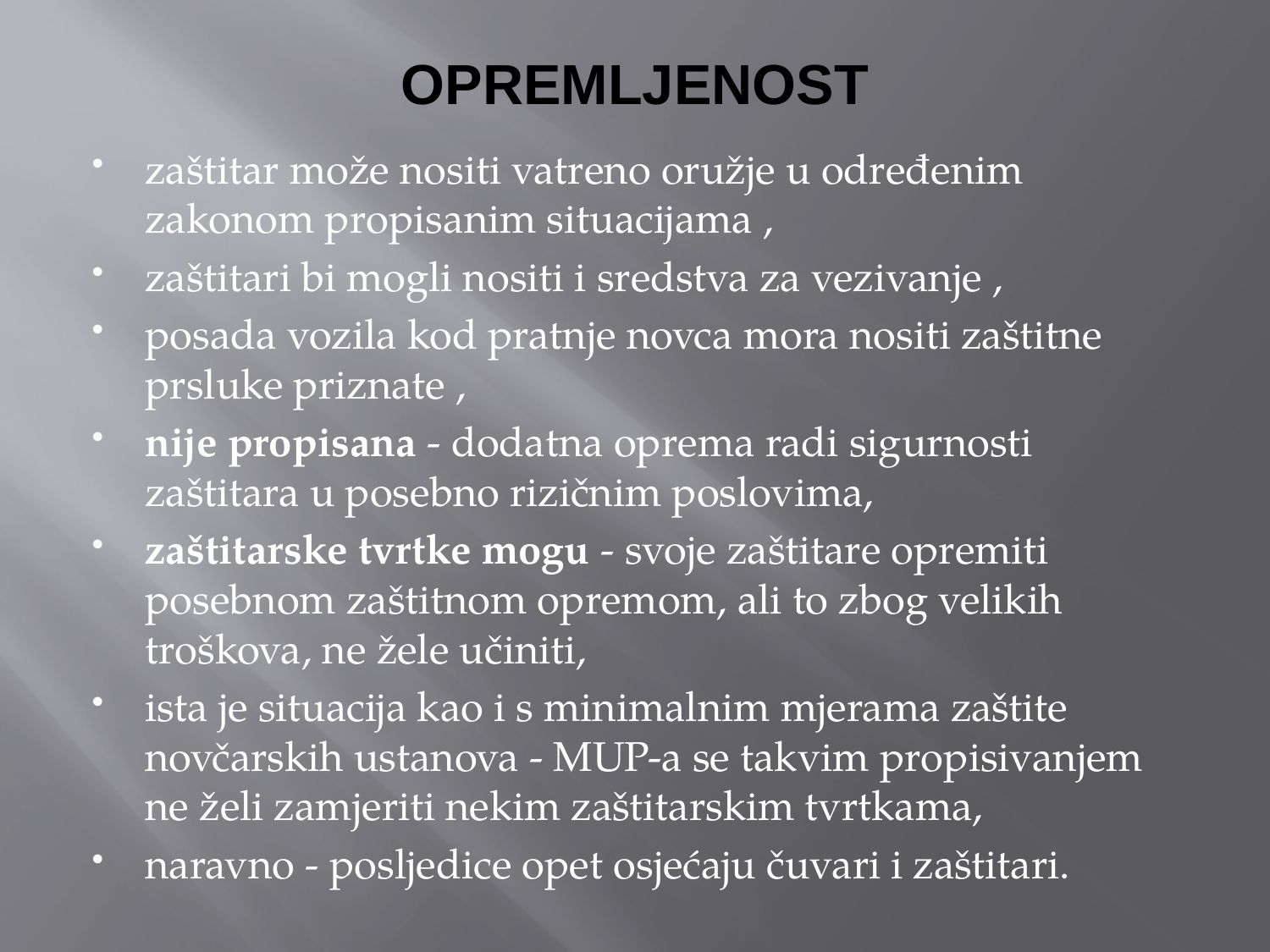

# OPREMLJENOST
zaštitar može nositi vatreno oružje u određenim zakonom propisanim situacijama ,
zaštitari bi mogli nositi i sredstva za vezivanje ,
posada vozila kod pratnje novca mora nositi zaštitne prsluke priznate ,
nije propisana - dodatna oprema radi sigurnosti zaštitara u posebno rizičnim poslovima,
zaštitarske tvrtke mogu - svoje zaštitare opremiti posebnom zaštitnom opremom, ali to zbog velikih troškova, ne žele učiniti,
ista je situacija kao i s minimalnim mjerama zaštite novčarskih ustanova - MUP-a se takvim propisivanjem ne želi zamjeriti nekim zaštitarskim tvrtkama,
naravno - posljedice opet osjećaju čuvari i zaštitari.